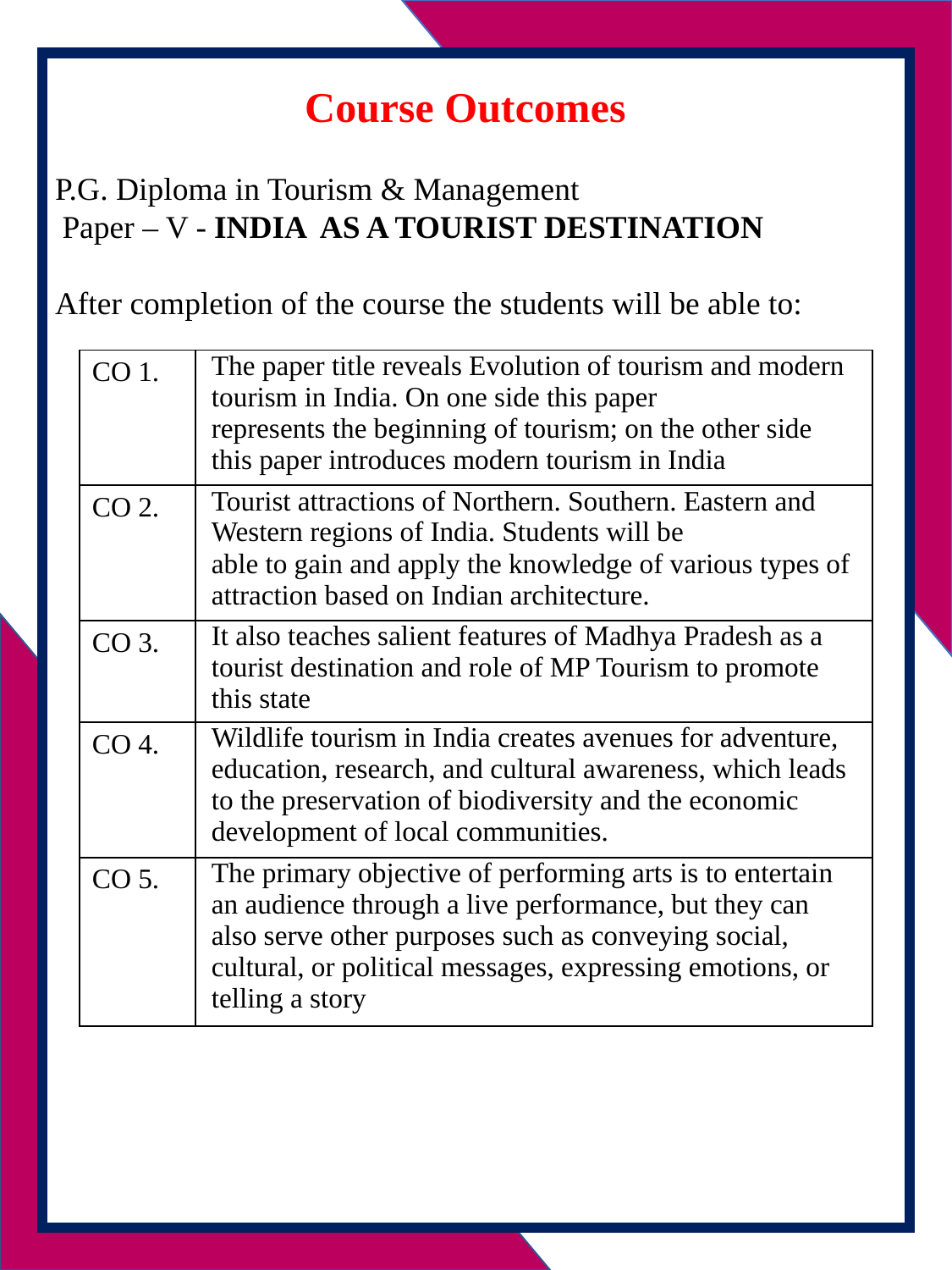

Course Outcomes

P.G. Diploma in Tourism & Management
 Paper – V - INDIA  AS A TOURIST DESTINATION

After completion of the course the students will be able to:

| CO 1. | The paper title reveals Evolution of tourism and modern tourism in India. On one side this paper represents the beginning of tourism; on the other side this paper introduces modern tourism in India |
| --- | --- |
| CO 2. | Tourist attractions of Northern. Southern. Eastern and Western regions of India. Students will be able to gain and apply the knowledge of various types of attraction based on Indian architecture. |
| CO 3. | It also teaches salient features of Madhya Pradesh as a tourist destination and role of MP Tourism to promote this state |
| CO 4. | Wildlife tourism in India creates avenues for adventure, education, research, and cultural awareness, which leads to the preservation of biodiversity and the economic development of local communities. |
| CO 5. | The primary objective of performing arts is to entertain an audience through a live performance, but they can also serve other purposes such as conveying social, cultural, or political messages, expressing emotions, or telling a story |